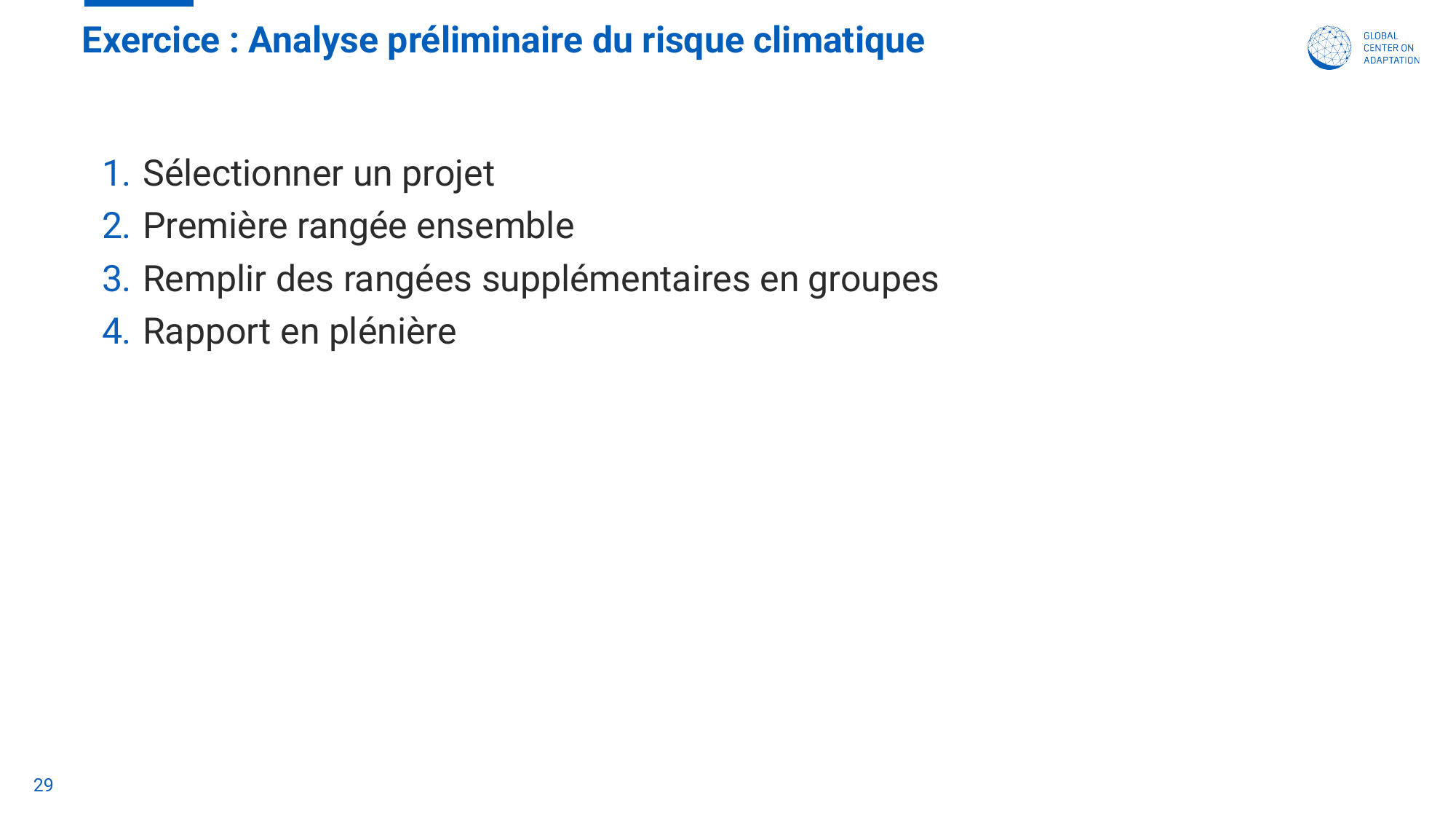

# Exercice : Analyse préliminaire du risque climatique
Sélectionner un projet
Première rangée ensemble
Remplir des rangées supplémentaires en groupes
Rapport en plénière